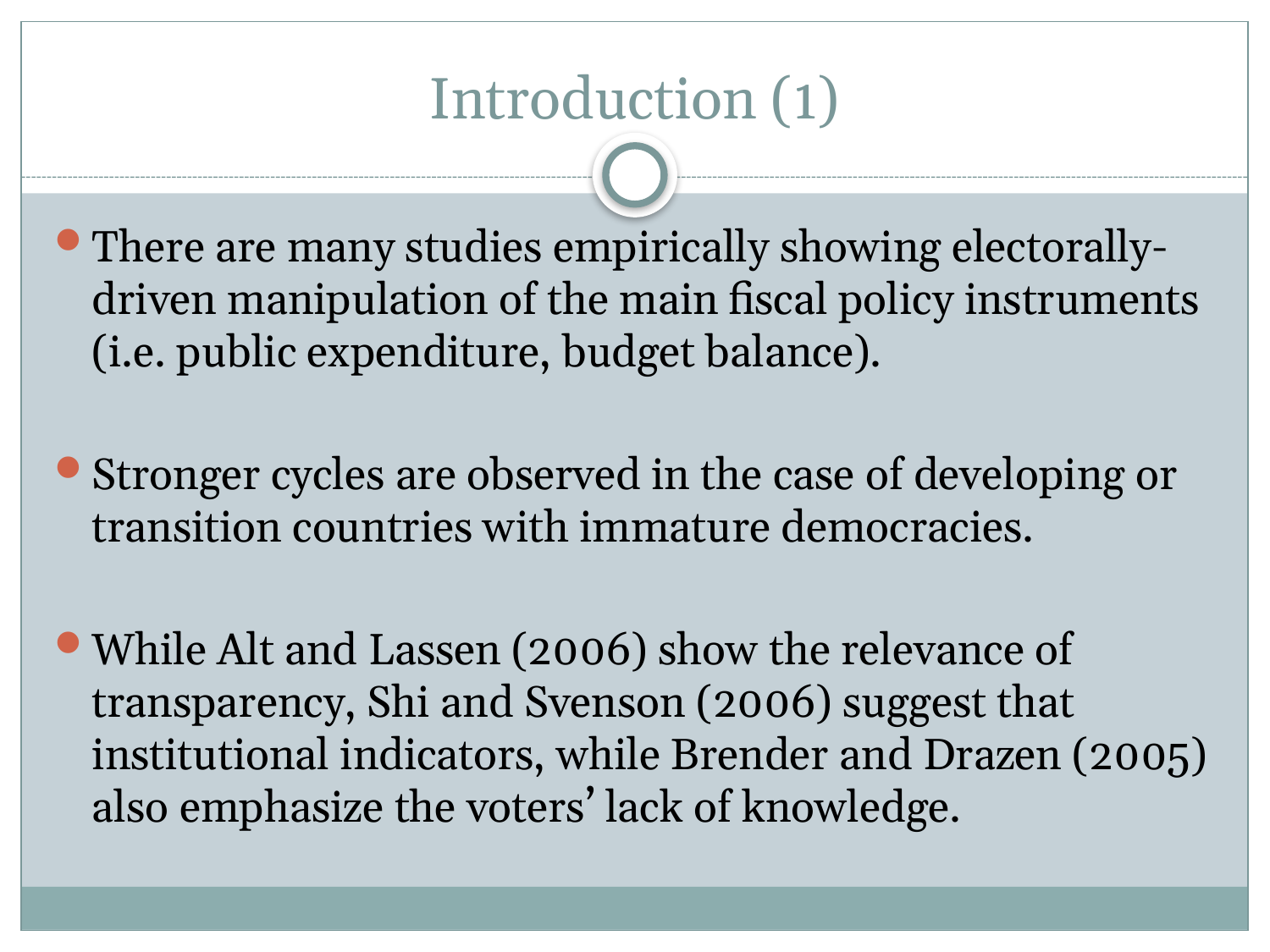

# Introduction (1)
There are many studies empirically showing electorally-driven manipulation of the main fiscal policy instruments (i.e. public expenditure, budget balance).

Stronger cycles are observed in the case of developing or transition countries with immature democracies.

While Alt and Lassen (2006) show the relevance of transparency, Shi and Svenson (2006) suggest that institutional indicators, while Brender and Drazen (2005) also emphasize the voters’ lack of knowledge.